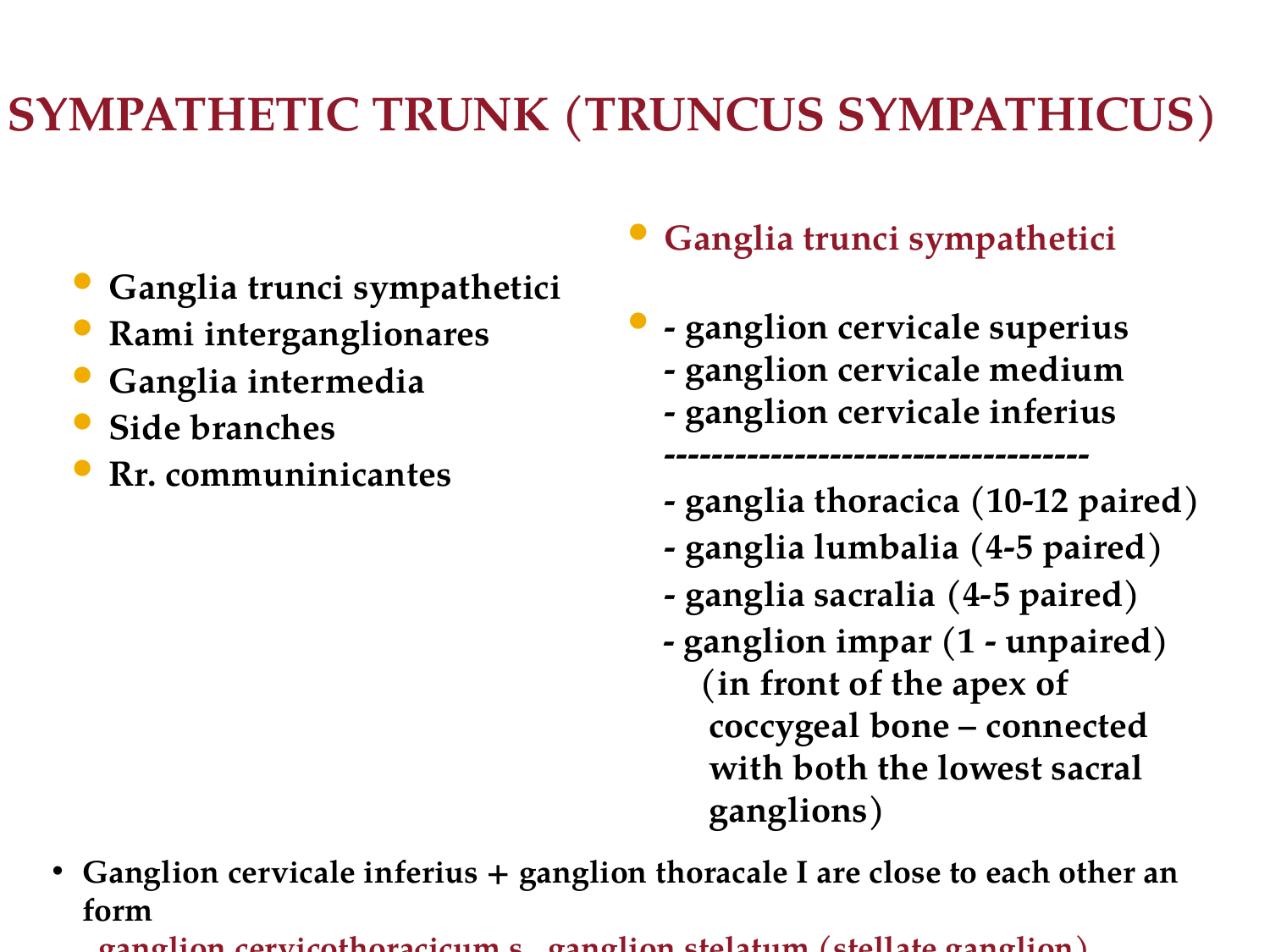

SYMPATHETIC TRUNK (TRUNCUS SYMPATHICUS)
Ganglia trunci sympathetici
- ganglion cervicale superius
- ganglion cervicale medium
- ganglion cervicale inferius
------------------------------------
	- ganglia thoracica (10-12 paired)
	- ganglia lumbalia (4-5 paired)
	- ganglia sacralia (4-5 paired)
    - ganglion impar (1 - unpaired)
    (in front of the apex of
     coccygeal bone – connected
     with both the lowest sacral
     ganglions)

Ganglia trunci sympathetici
Rami interganglionares
Ganglia intermedia
Side branches
Rr. communinicantes
Ganglion cervicale inferius + ganglion thoracale I are close to each other an form
  ganglion cervicothoracicum s.  ganglion stelatum (stellate ganglion)